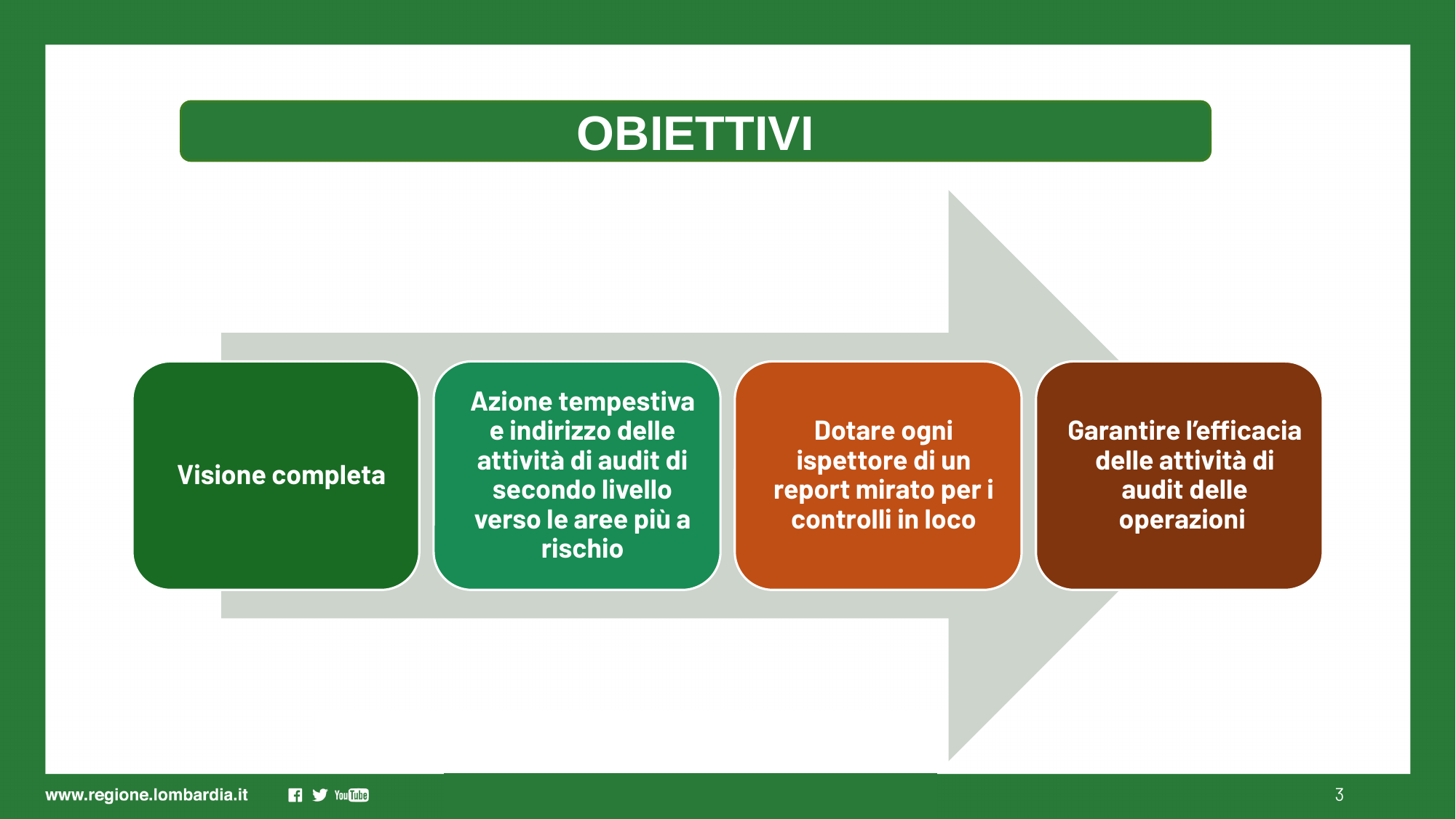

OBIETTIVI
Visione completa
Azione tempestiva e indirizzo delle attività di audit di secondo livello verso le aree più a rischio
Dotare ogni ispettore di un report mirato per i controlli in loco
Garantire l’efficacia delle attività di audit delle operazioni
3